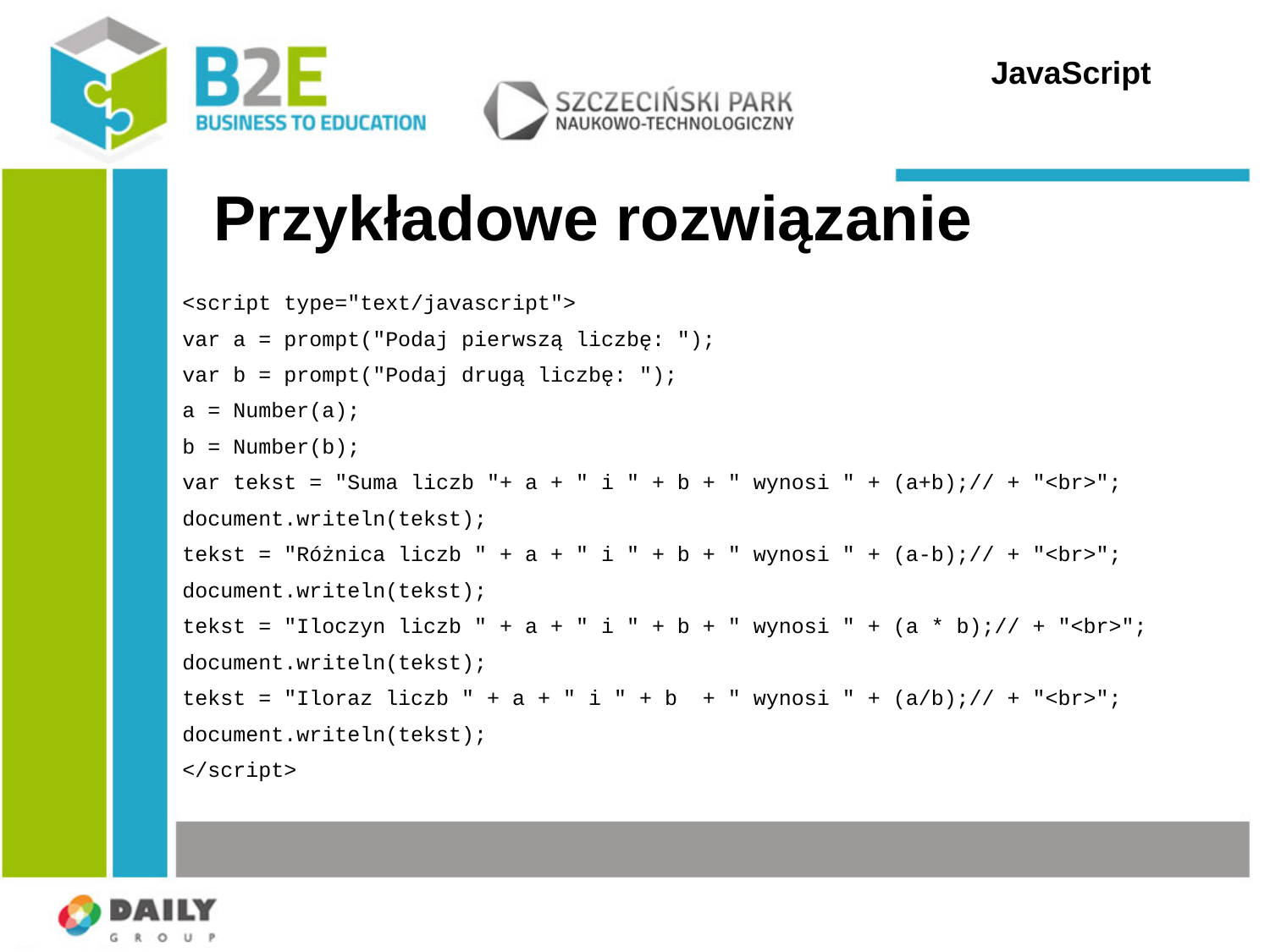

JavaScript
Przykładowe rozwiązanie
<script type="text/javascript">
var a = prompt("Podaj pierwszą liczbę: ");
var b = prompt("Podaj drugą liczbę: ");
a = Number(a);
b = Number(b);
var tekst = "Suma liczb "+ a + " i " + b + " wynosi " + (a+b);// + "<br>";
document.writeln(tekst);
tekst = "Różnica liczb " + a + " i " + b + " wynosi " + (a-b);// + "<br>";
document.writeln(tekst);
tekst = "Iloczyn liczb " + a + " i " + b + " wynosi " + (a * b);// + "<br>";
document.writeln(tekst);
tekst = "Iloraz liczb " + a + " i " + b  + " wynosi " + (a/b);// + "<br>";
document.writeln(tekst);
</script>